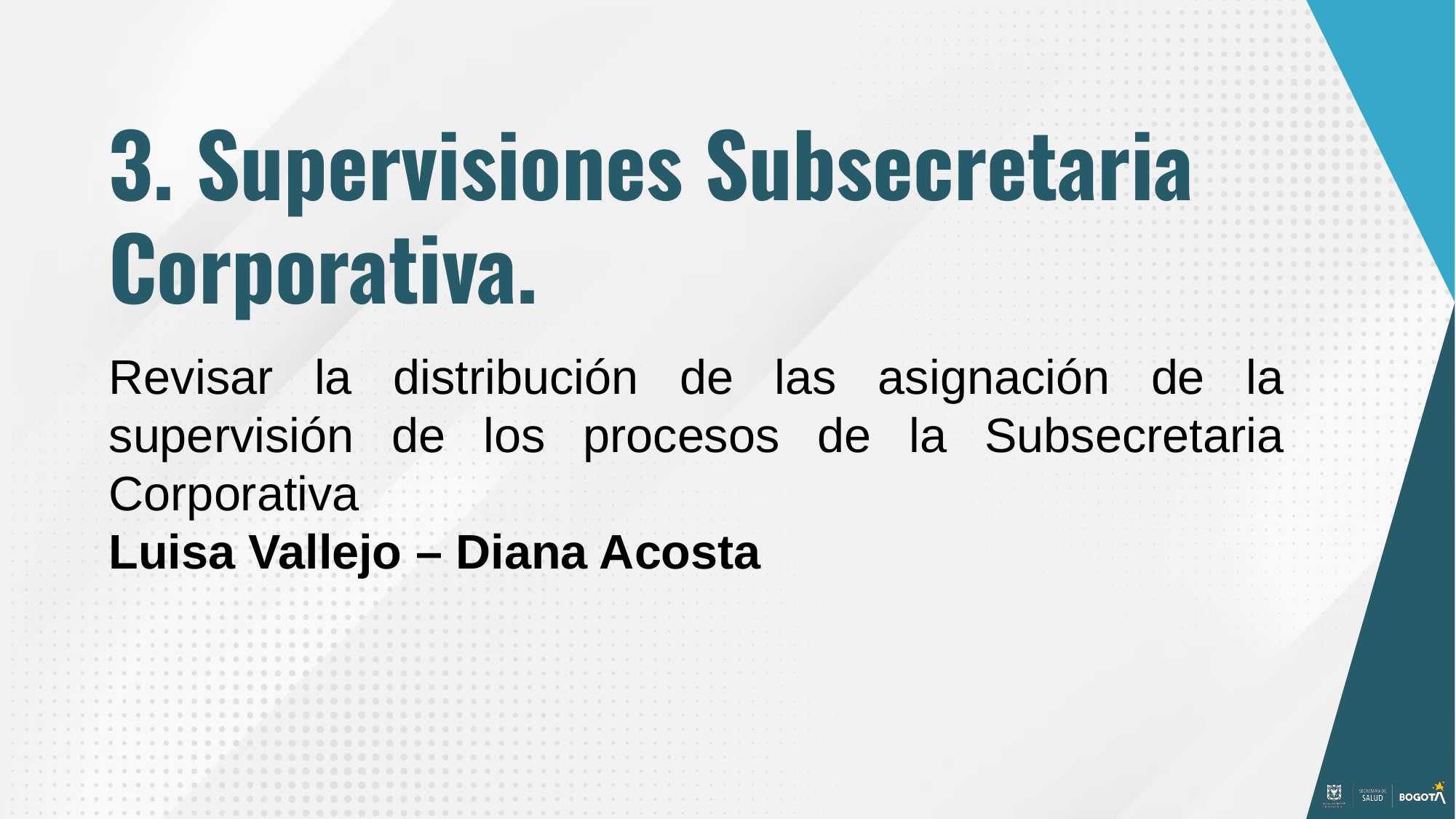

3. Supervisiones Subsecretaria Corporativa.
Revisar la distribución de las asignación de la supervisión de los procesos de la Subsecretaria Corporativa
Luisa Vallejo – Diana Acosta